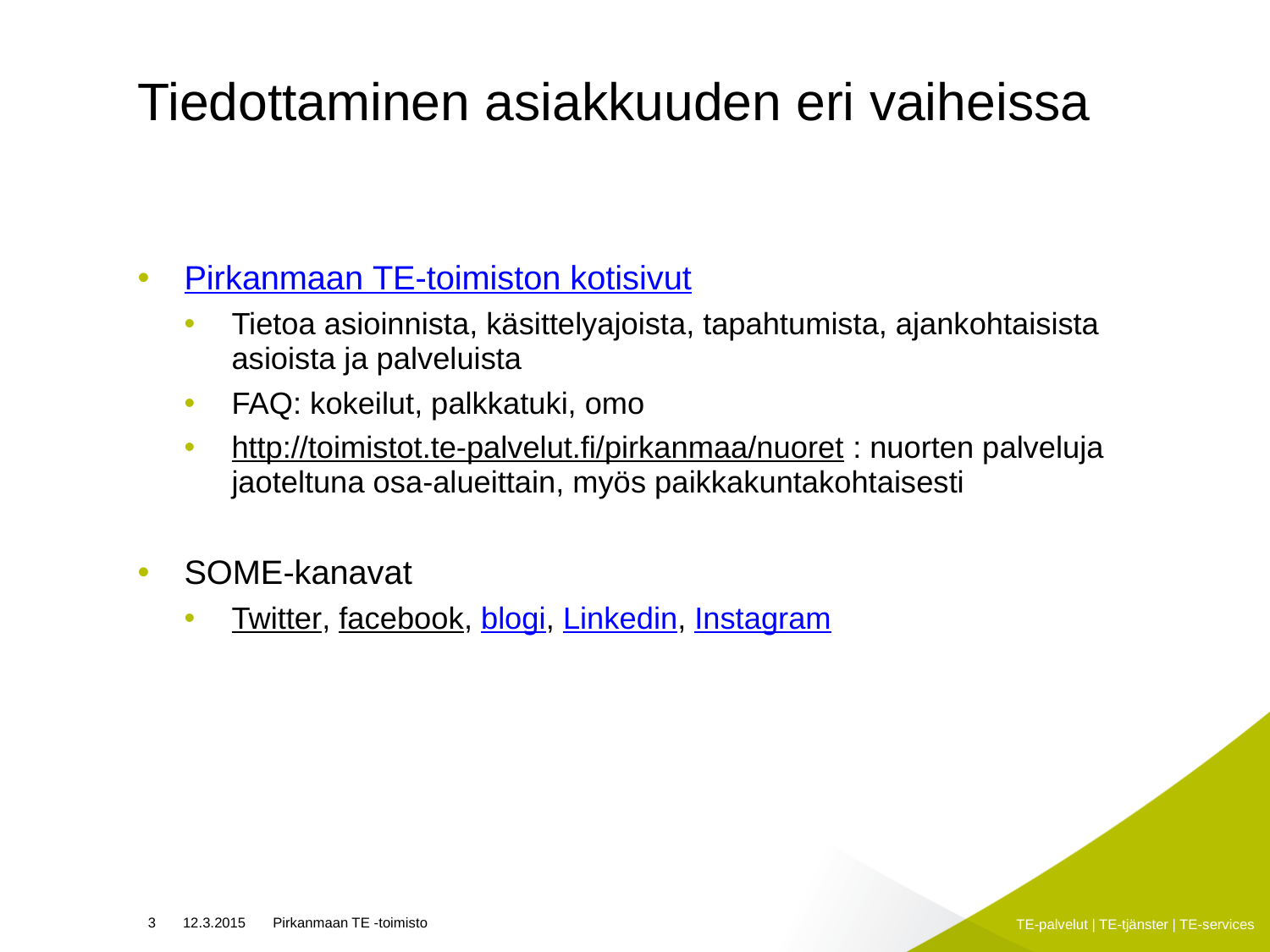

# Tiedottaminen asiakkuuden eri vaiheissa
Pirkanmaan TE-toimiston kotisivut
Tietoa asioinnista, käsittelyajoista, tapahtumista, ajankohtaisista asioista ja palveluista
FAQ: kokeilut, palkkatuki, omo
http://toimistot.te-palvelut.fi/pirkanmaa/nuoret : nuorten palveluja jaoteltuna osa-alueittain, myös paikkakuntakohtaisesti

SOME-kanavat
Twitter, facebook, blogi, Linkedin, Instagram

3
12.3.2015
Pirkanmaan TE -toimisto